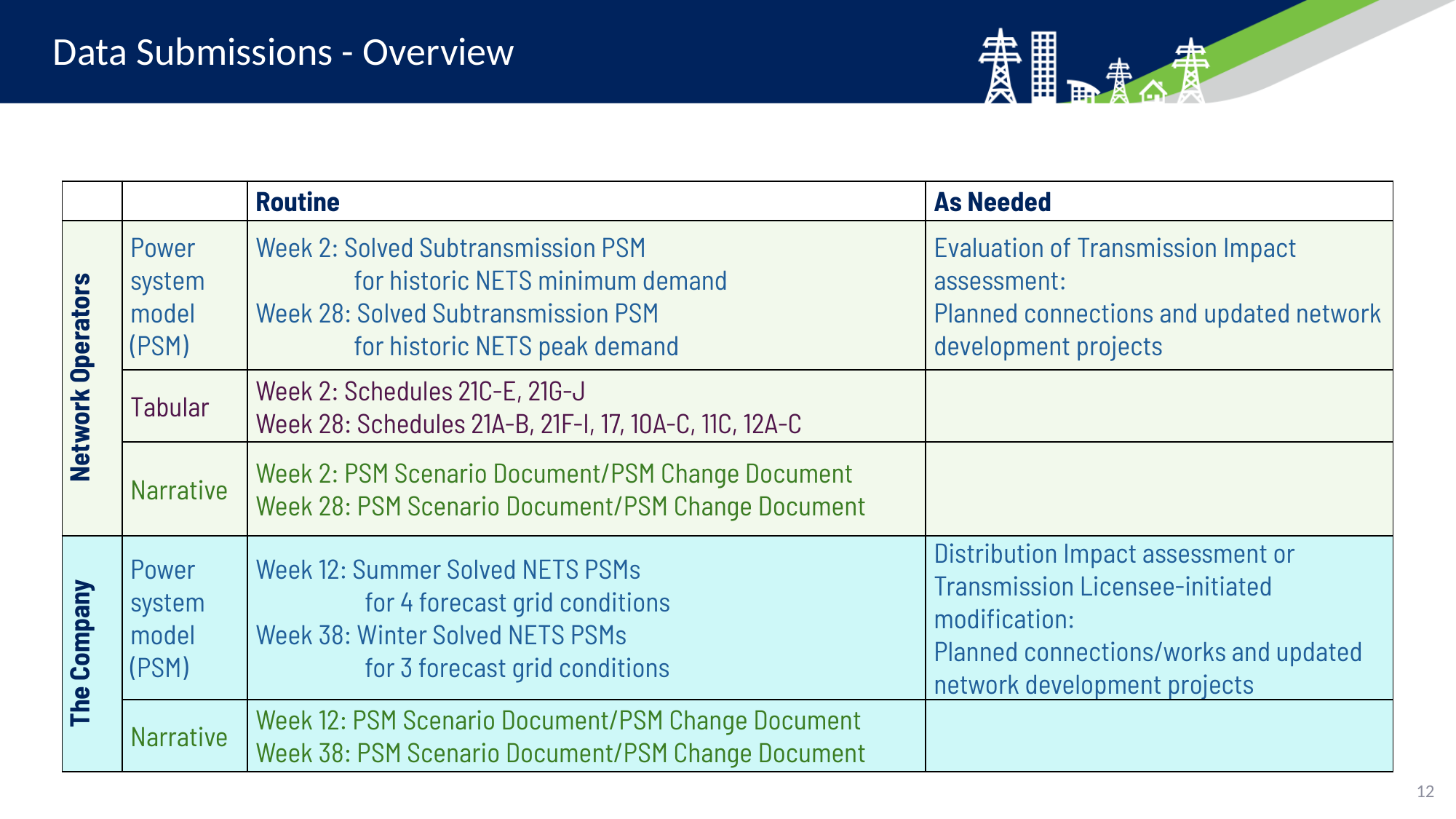

# Data Submissions - Overview
|  |  | Routine | As Needed |
| --- | --- | --- | --- |
| Network Operators | Power system model (PSM) | Week 2: Solved Subtransmission PSM for historic NETS minimum demand Week 28: Solved Subtransmission PSM for historic NETS peak demand | Evaluation of Transmission Impact assessment: Planned connections and updated network development projects |
|  | Tabular | Week 2: Schedules 21C-E, 21G-J Week 28: Schedules 21A-B, 21F-I, 17, 10A-C, 11C, 12A-C |  |
|  | Narrative | Week 2: PSM Scenario Document/PSM Change Document Week 28: PSM Scenario Document/PSM Change Document |  |
| The Company | Power system model (PSM) | Week 12: Summer Solved NETS PSMs for 4 forecast grid conditions Week 38: Winter Solved NETS PSMs for 3 forecast grid conditions | Distribution Impact assessment or Transmission Licensee-initiated modification: Planned connections/works and updated network development projects |
|  | Narrative | Week 12: PSM Scenario Document/PSM Change Document Week 38: PSM Scenario Document/PSM Change Document |  |
12